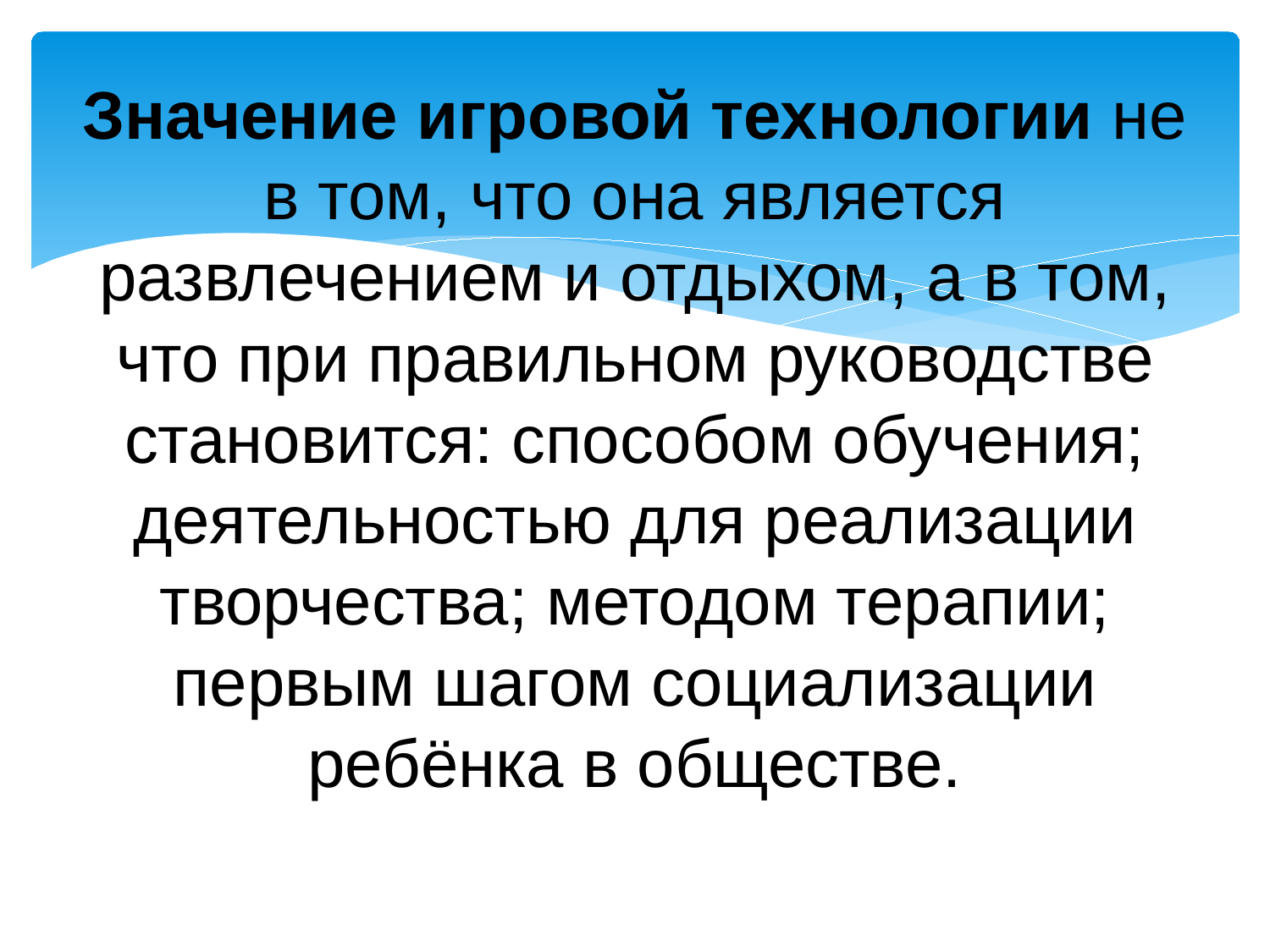

# Значение игровой технологии не в том, что она является развлечением и отдыхом, а в том, что при правильном руководстве становится: способом обучения; деятельностью для реализации творчества; методом терапии; первым шагом социализации ребёнка в обществе.